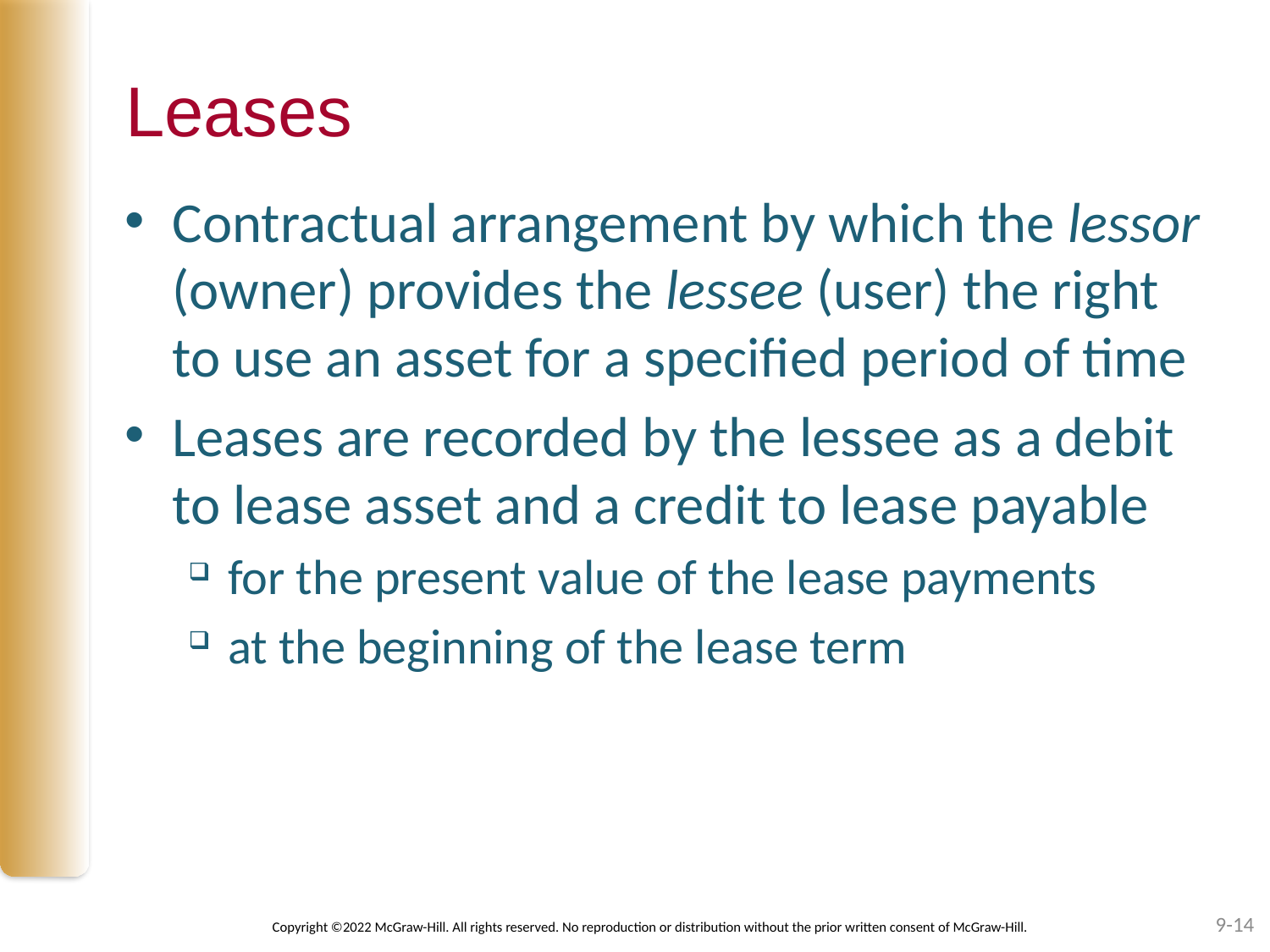

# Leases
Contractual arrangement by which the lessor (owner) provides the lessee (user) the right to use an asset for a specified period of time
Leases are recorded by the lessee as a debit to lease asset and a credit to lease payable
for the present value of the lease payments
at the beginning of the lease term
9-14
Copyright ©2022 McGraw-Hill. All rights reserved. No reproduction or distribution without the prior written consent of McGraw-Hill.